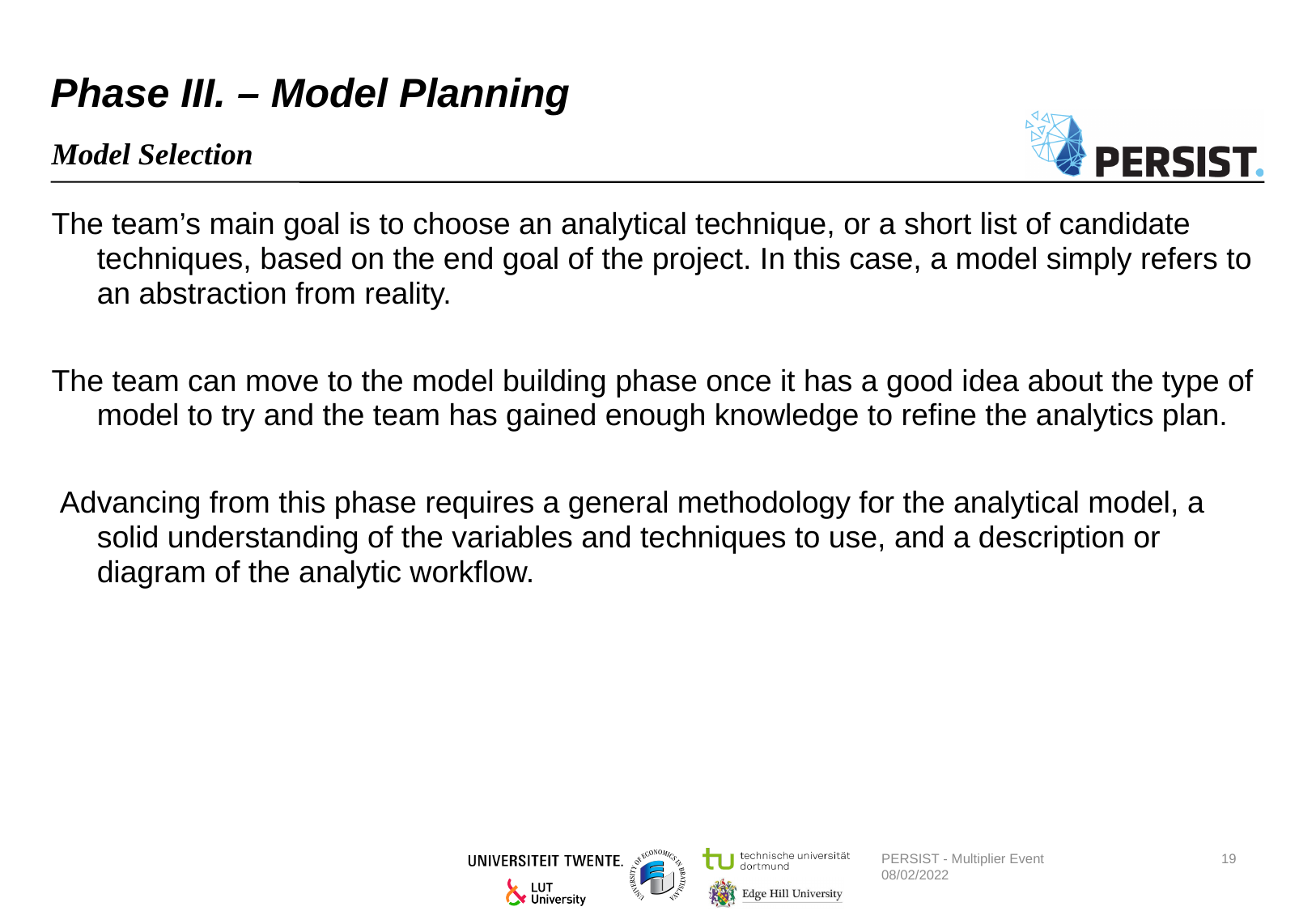

# Phase III. – Model Planning
Model Selection
The team’s main goal is to choose an analytical technique, or a short list of candidate techniques, based on the end goal of the project. In this case, a model simply refers to an abstraction from reality.

The team can move to the model building phase once it has a good idea about the type of model to try and the team has gained enough knowledge to refine the analytics plan.

 Advancing from this phase requires a general methodology for the analytical model, a solid understanding of the variables and techniques to use, and a description or diagram of the analytic workflow.